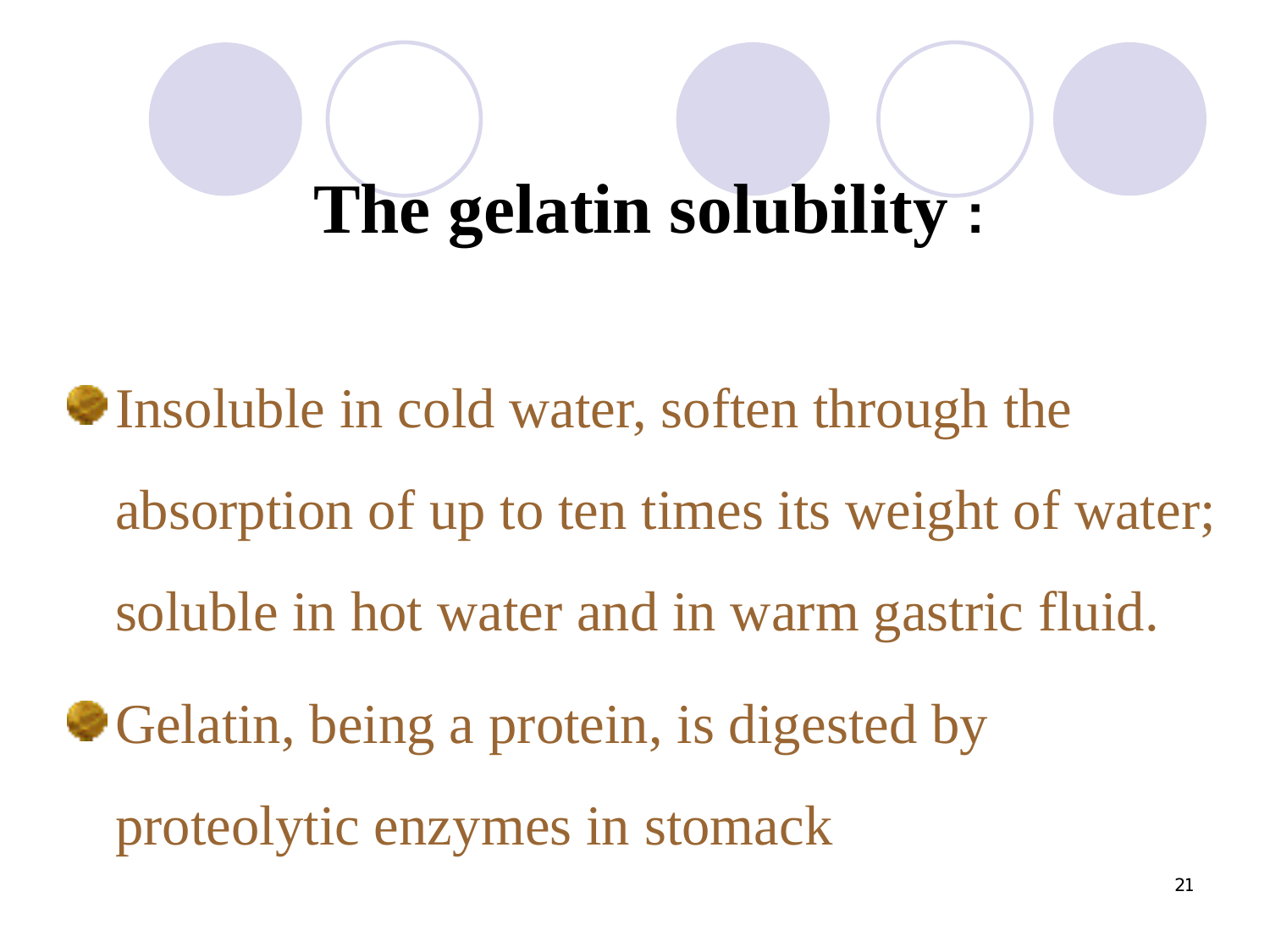

# The gelatin solubility :

Insoluble in cold water, soften through the absorption of up to ten times its weight of water; soluble in hot water and in warm gastric fluid.
Gelatin, being a protein, is digested by proteolytic enzymes in stomack
21